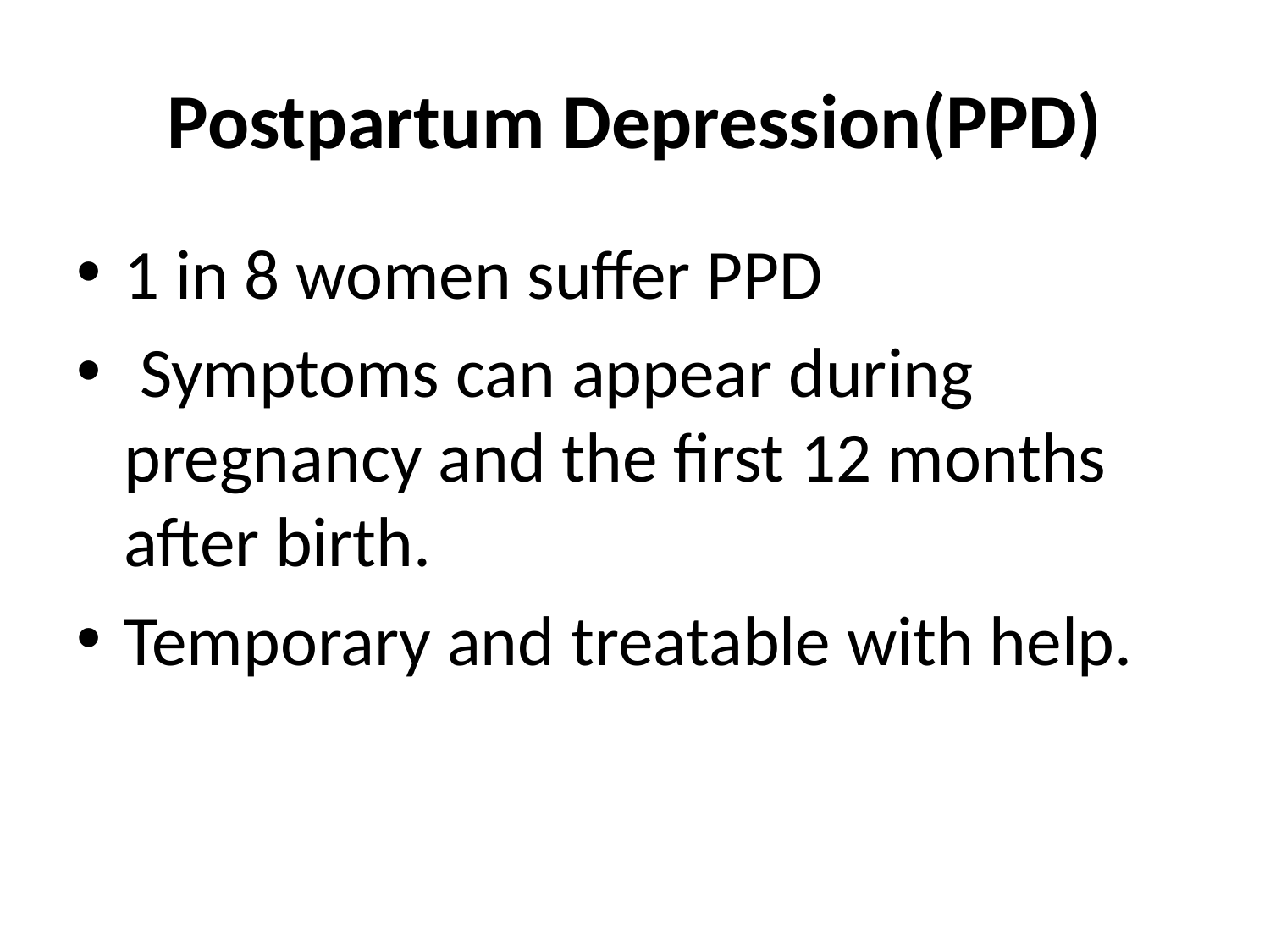

# Postpartum Depression(PPD)
1 in 8 women suffer PPD
 Symptoms can appear during pregnancy and the first 12 months after birth.
Temporary and treatable with help.